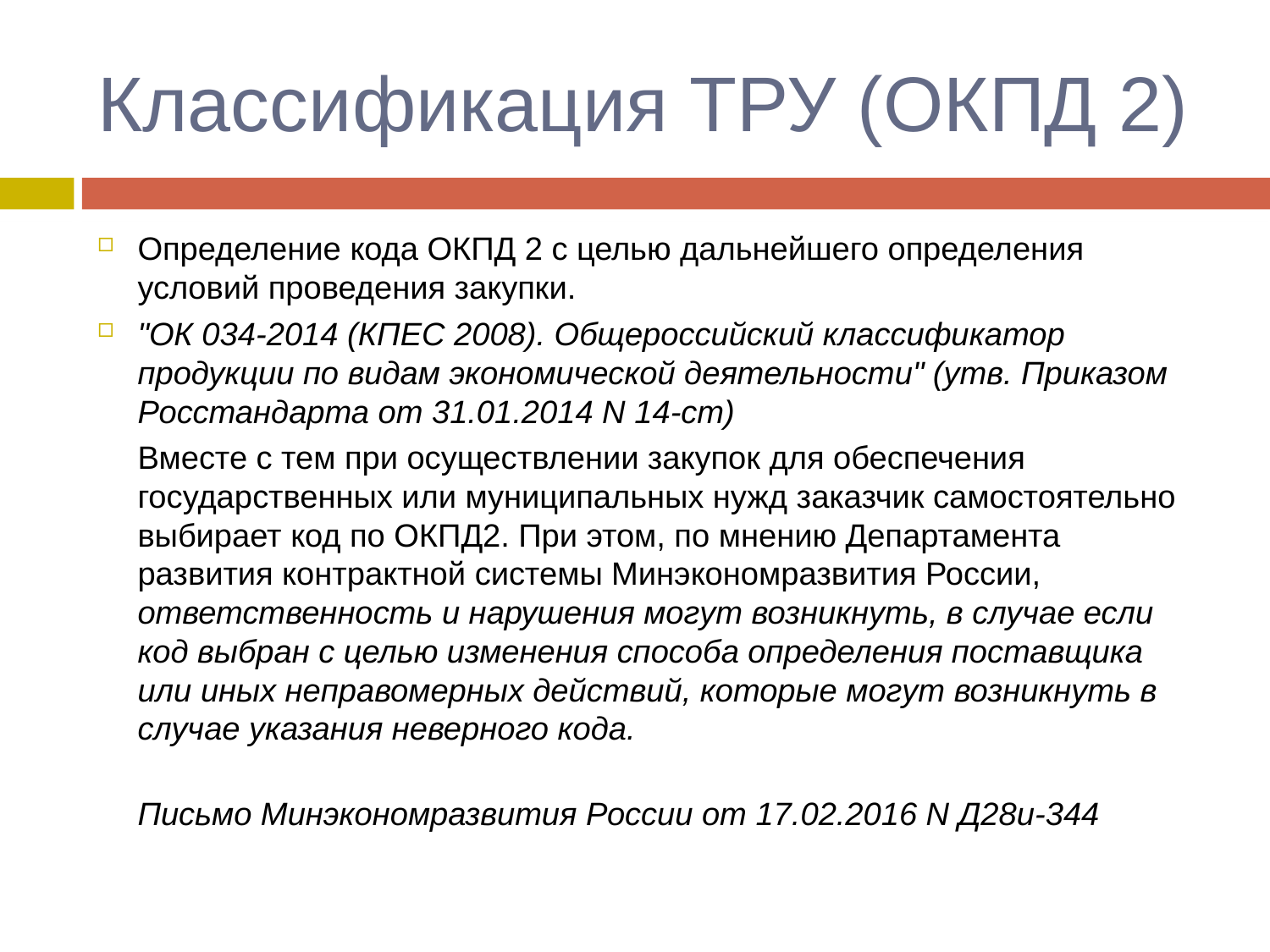

# Классификация ТРУ (ОКПД 2)
Определение кода ОКПД 2 с целью дальнейшего определения условий проведения закупки.
"ОК 034-2014 (КПЕС 2008). Общероссийский классификатор продукции по видам экономической деятельности" (утв. Приказом Росстандарта от 31.01.2014 N 14-ст)
	Вместе с тем при осуществлении закупок для обеспечения государственных или муниципальных нужд заказчик самостоятельно выбирает код по ОКПД2. При этом, по мнению Департамента развития контрактной системы Минэкономразвития России, ответственность и нарушения могут возникнуть, в случае если код выбран с целью изменения способа определения поставщика или иных неправомерных действий, которые могут возникнуть в случае указания неверного кода.
Письмо Минэкономразвития России от 17.02.2016 N Д28и-344